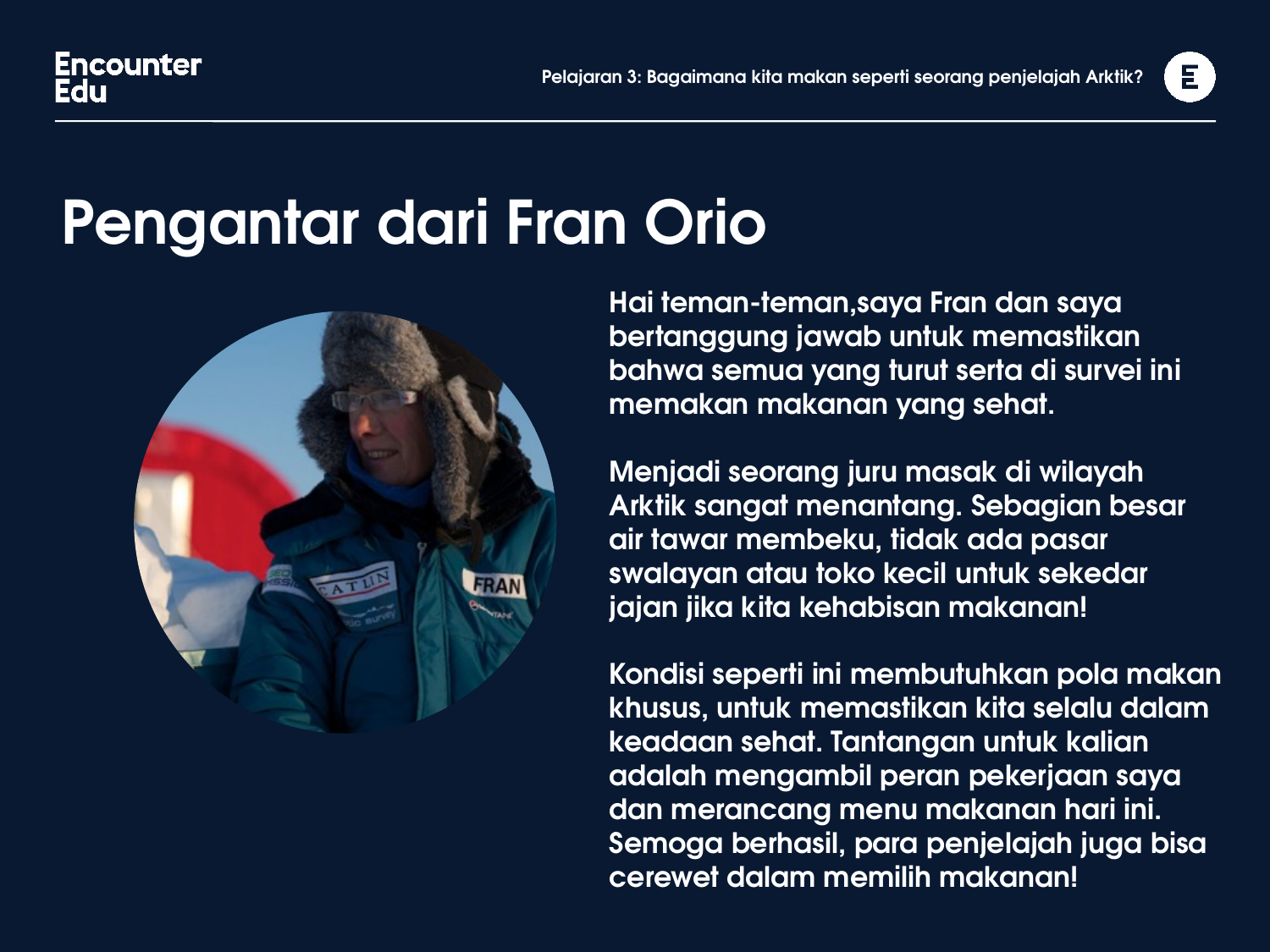

# Pelajaran 3: Bagaimana kita makan seperti seorang penjelajah Arktik?
Pengantar dari Fran Orio
Hai teman-teman,saya Fran dan saya bertanggung jawab untuk memastikan bahwa semua yang turut serta di survei ini memakan makanan yang sehat.
Menjadi seorang juru masak di wilayah Arktik sangat menantang. Sebagian besar air tawar membeku, tidak ada pasar swalayan atau toko kecil untuk sekedar jajan jika kita kehabisan makanan!
Kondisi seperti ini membutuhkan pola makan khusus, untuk memastikan kita selalu dalam keadaan sehat. Tantangan untuk kalian adalah mengambil peran pekerjaan saya dan merancang menu makanan hari ini. Semoga berhasil, para penjelajah juga bisa cerewet dalam memilih makanan!